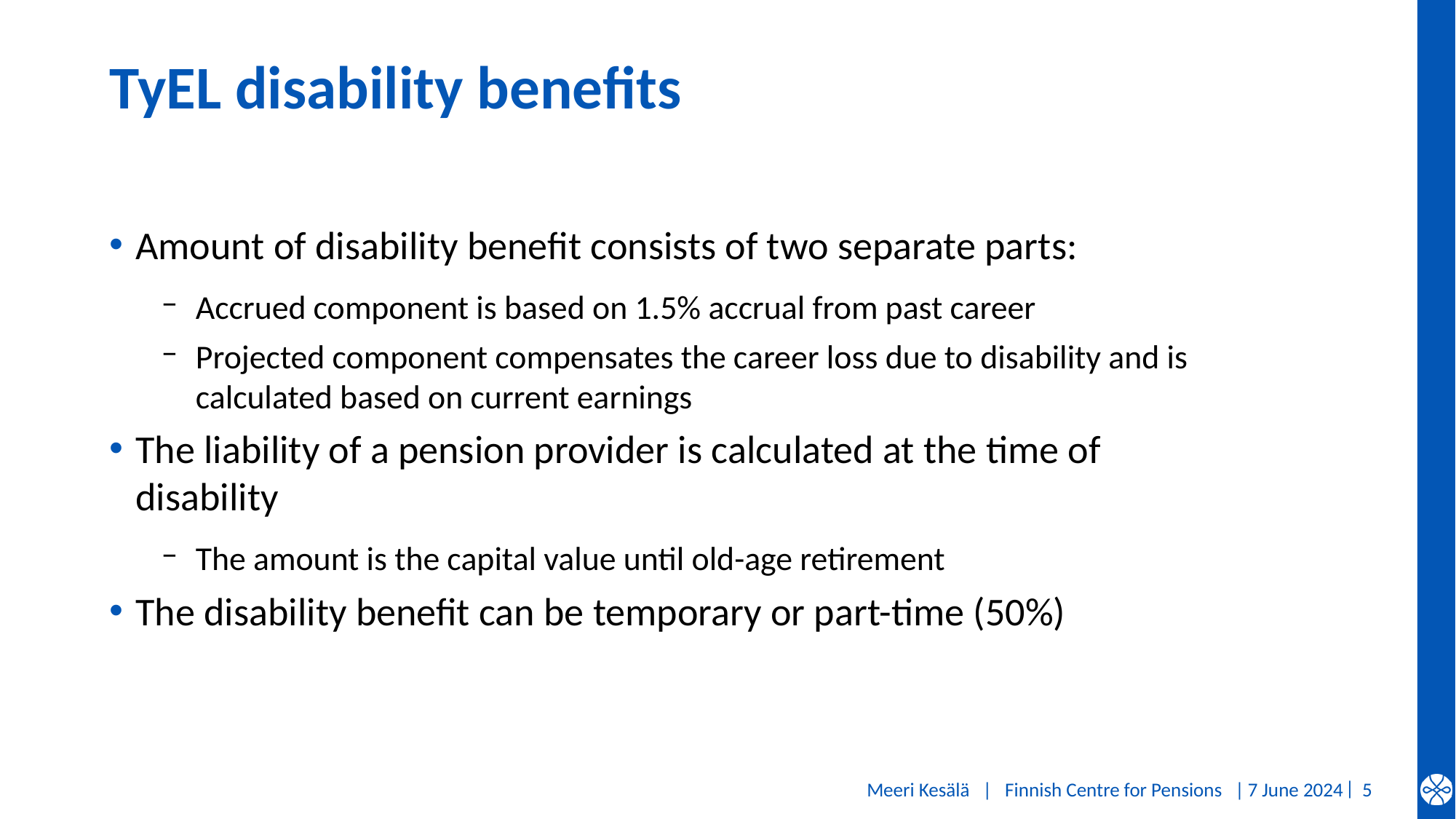

# TyEL disability benefits
Amount of disability benefit consists of two separate parts:
Accrued component is based on 1.5% accrual from past career
Projected component compensates the career loss due to disability and is calculated based on current earnings
The liability of a pension provider is calculated at the time of disability
The amount is the capital value until old-age retirement
The disability benefit can be temporary or part-time (50%)

Meeri Kesälä   |   Finnish Centre for Pensions   |
7 June 2024
5